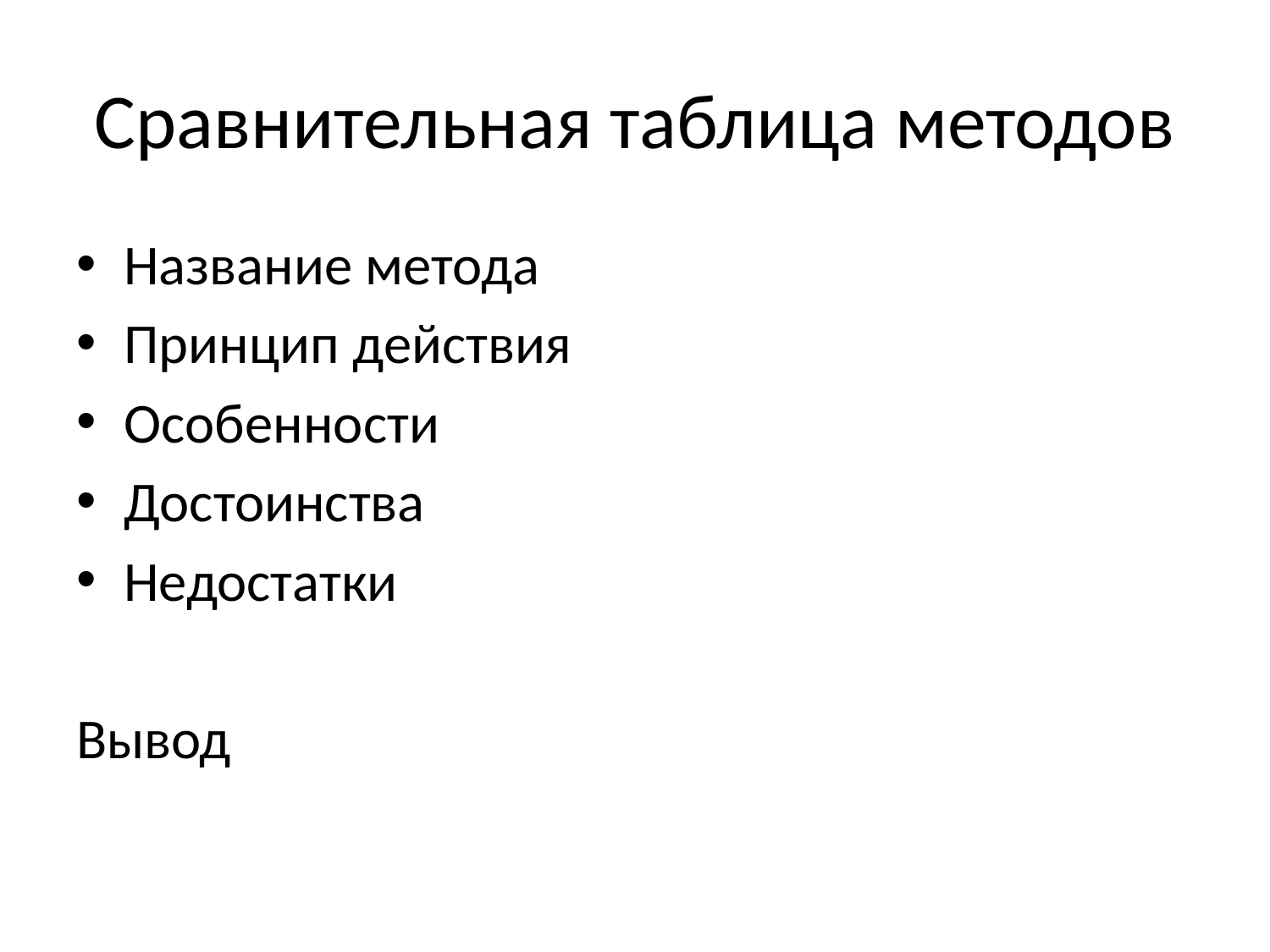

# Сравнительная таблица методов
Название метода
Принцип действия
Особенности
Достоинства
Недостатки

Вывод